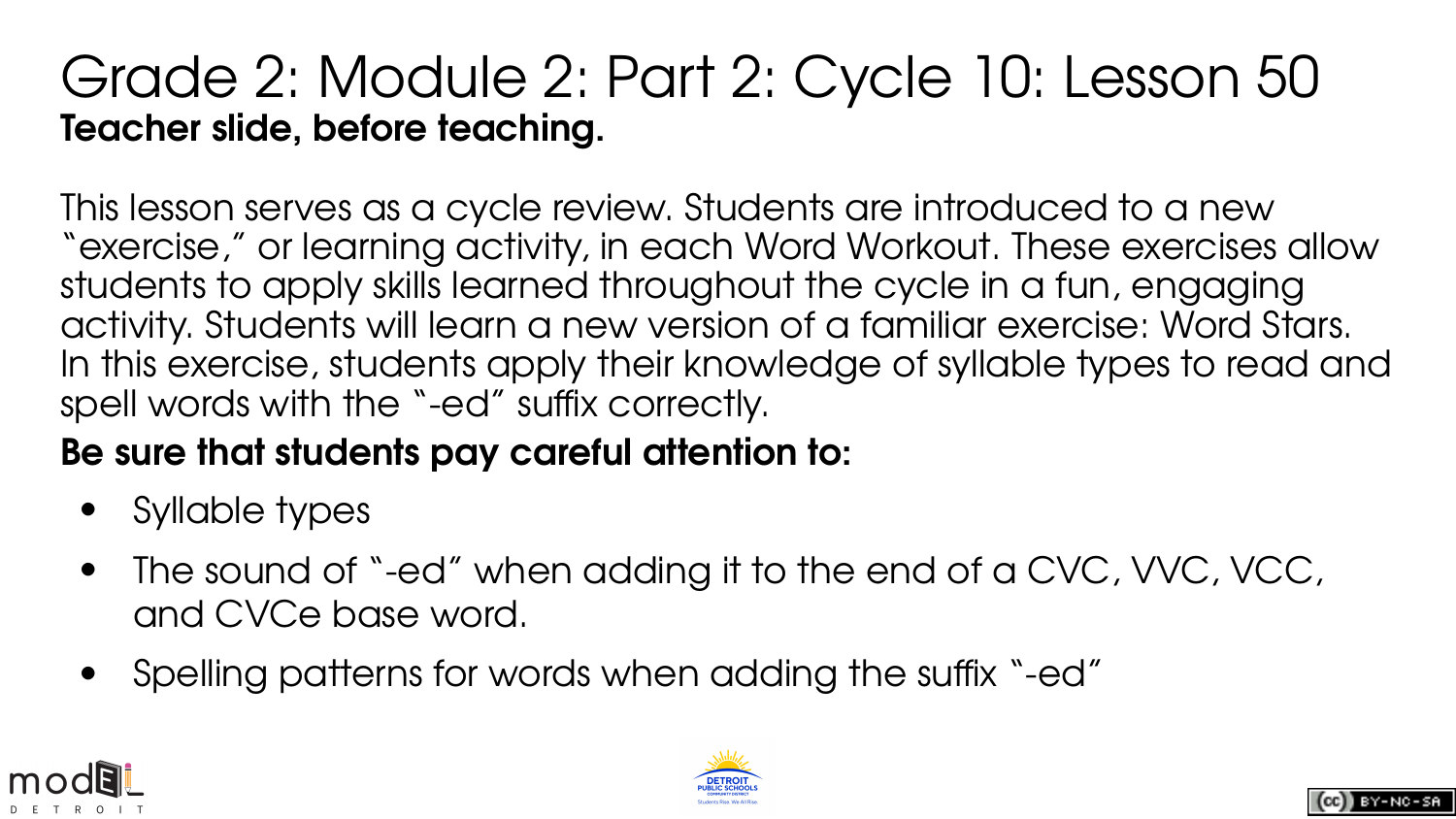

# Grade 2: Module 2: Part 2: Cycle 10: Lesson 50
Teacher slide, before teaching.
This lesson serves as a cycle review. Students are introduced to a new “exercise,” or learning activity, in each Word Workout. These exercises allow students to apply skills learned throughout the cycle in a fun, engaging activity. Students will learn a new version of a familiar exercise: Word Stars. In this exercise, students apply their knowledge of syllable types to read and spell words with the “-ed” suffix correctly.
Be sure that students pay careful attention to:
Syllable types
The sound of “-ed” when adding it to the end of a CVC, VVC, VCC,
and CVCe base word.
Spelling patterns for words when adding the suffix “-ed”